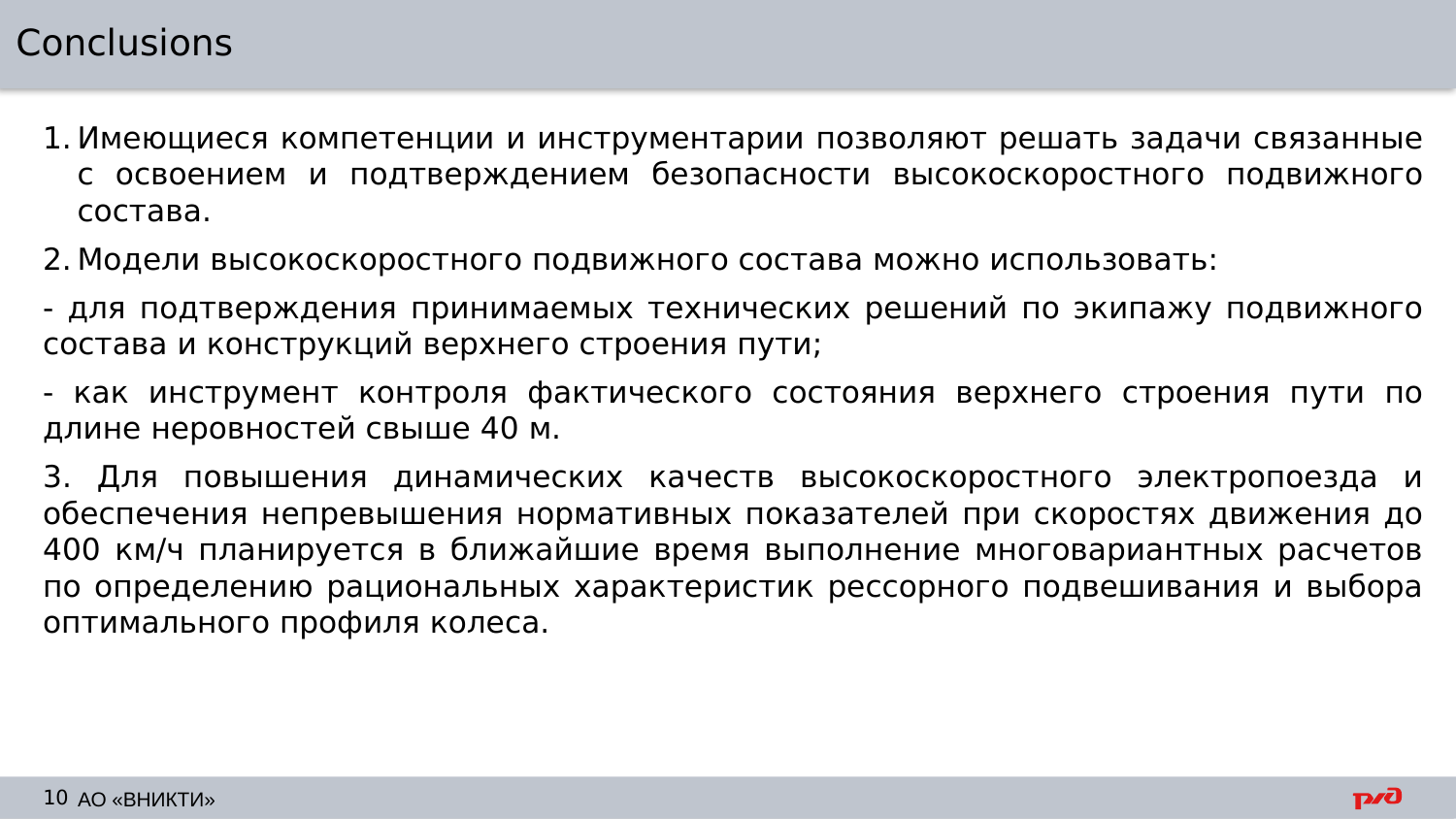

Conclusions
Имеющиеся компетенции и инструментарии позволяют решать задачи связанные с освоением и подтверждением безопасности высокоскоростного подвижного состава.
Модели высокоскоростного подвижного состава можно использовать:
- для подтверждения принимаемых технических решений по экипажу подвижного состава и конструкций верхнего строения пути;
- как инструмент контроля фактического состояния верхнего строения пути по длине неровностей свыше 40 м.
3. Для повышения динамических качеств высокоскоростного электропоезда и обеспечения непревышения нормативных показателей при скоростях движения до 400 км/ч планируется в ближайшие время выполнение многовариантных расчетов по определению рациональных характеристик рессорного подвешивания и выбора оптимального профиля колеса.